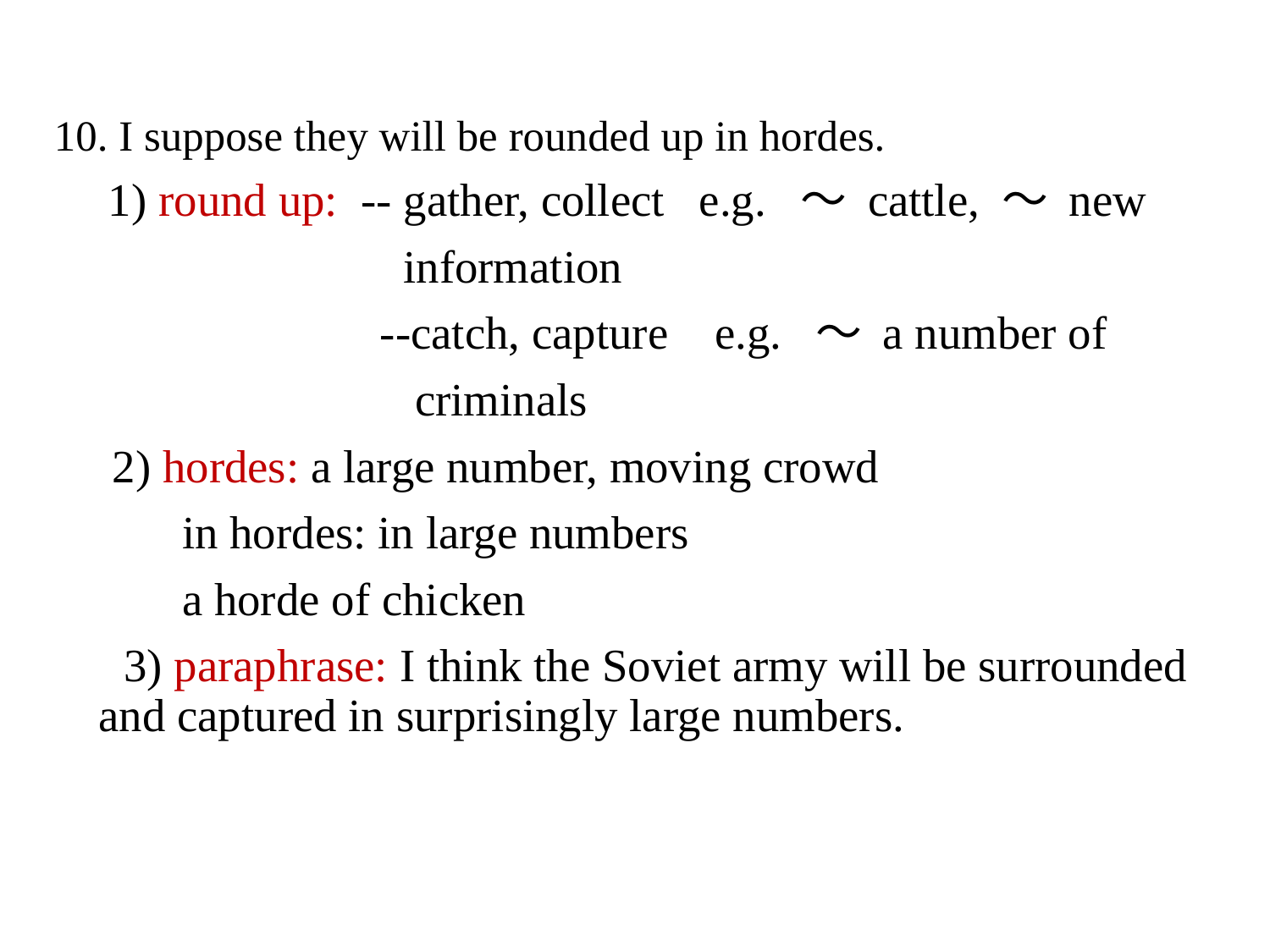

10. I suppose they will be rounded up in hordes.
     1) round up:  -- gather, collect   e.g.  ～ cattle, ～ new
                              information
                            --catch, capture    e.g.  ～ a number of
                               criminals
     2) hordes: a large number, moving crowd
           in hordes: in large numbers
           a horde of chicken
      3) paraphrase: I think the Soviet army will be surrounded and captured in surprisingly large numbers.